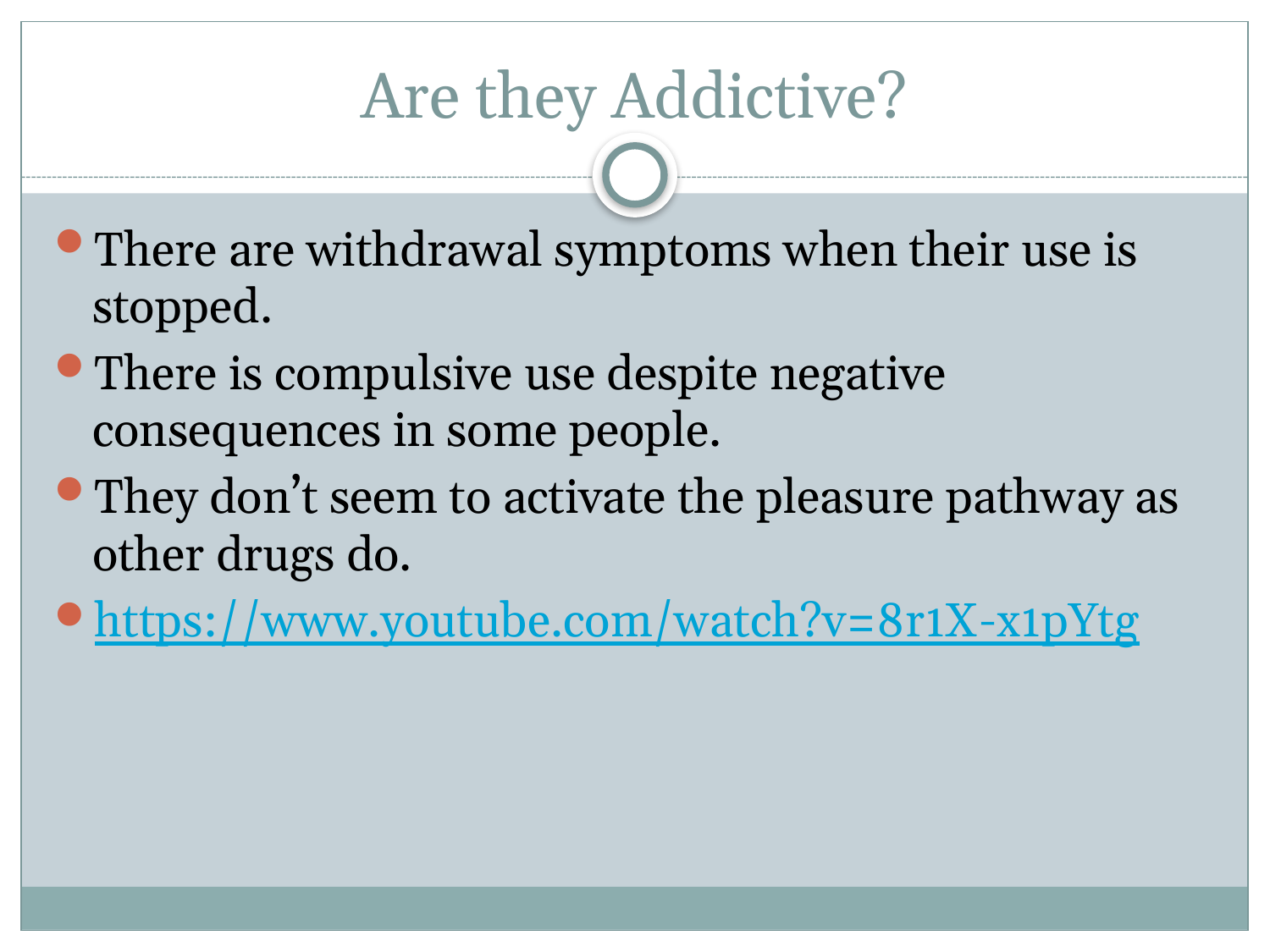

# Are they Addictive?
There are withdrawal symptoms when their use is stopped.
There is compulsive use despite negative consequences in some people.
They don’t seem to activate the pleasure pathway as other drugs do.
https://www.youtube.com/watch?v=8r1X-x1pYtg